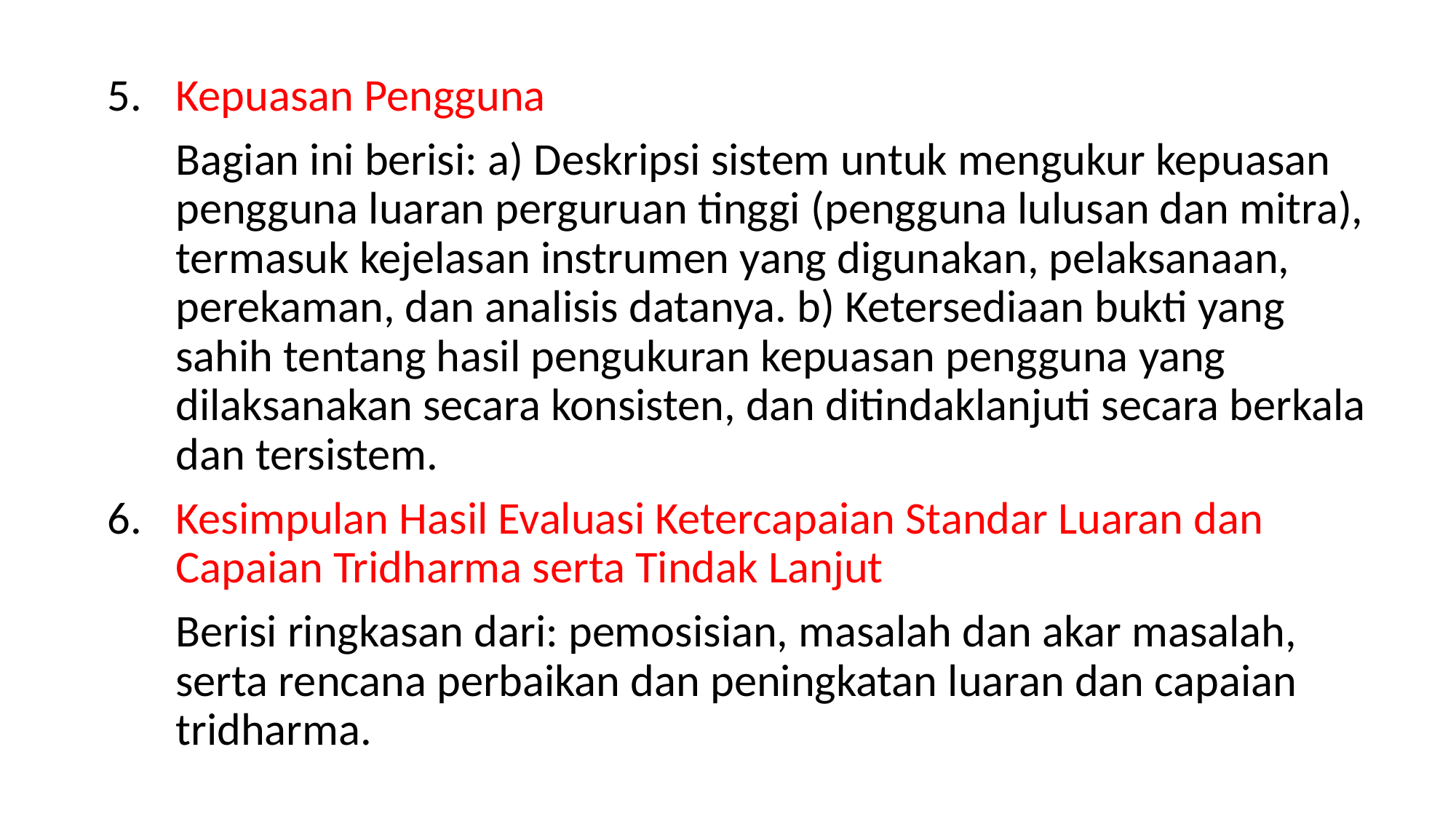

5. 	Kepuasan Pengguna
Bagian ini berisi: a) Deskripsi sistem untuk mengukur kepuasan pengguna luaran perguruan tinggi (pengguna lulusan dan mitra), termasuk kejelasan instrumen yang digunakan, pelaksanaan, perekaman, dan analisis datanya. b) Ketersediaan bukti yang sahih tentang hasil pengukuran kepuasan pengguna yang dilaksanakan secara konsisten, dan ditindaklanjuti secara berkala dan tersistem.
6. 	Kesimpulan Hasil Evaluasi Ketercapaian Standar Luaran dan Capaian Tridharma serta Tindak Lanjut
Berisi ringkasan dari: pemosisian, masalah dan akar masalah, serta rencana perbaikan dan peningkatan luaran dan capaian tridharma.